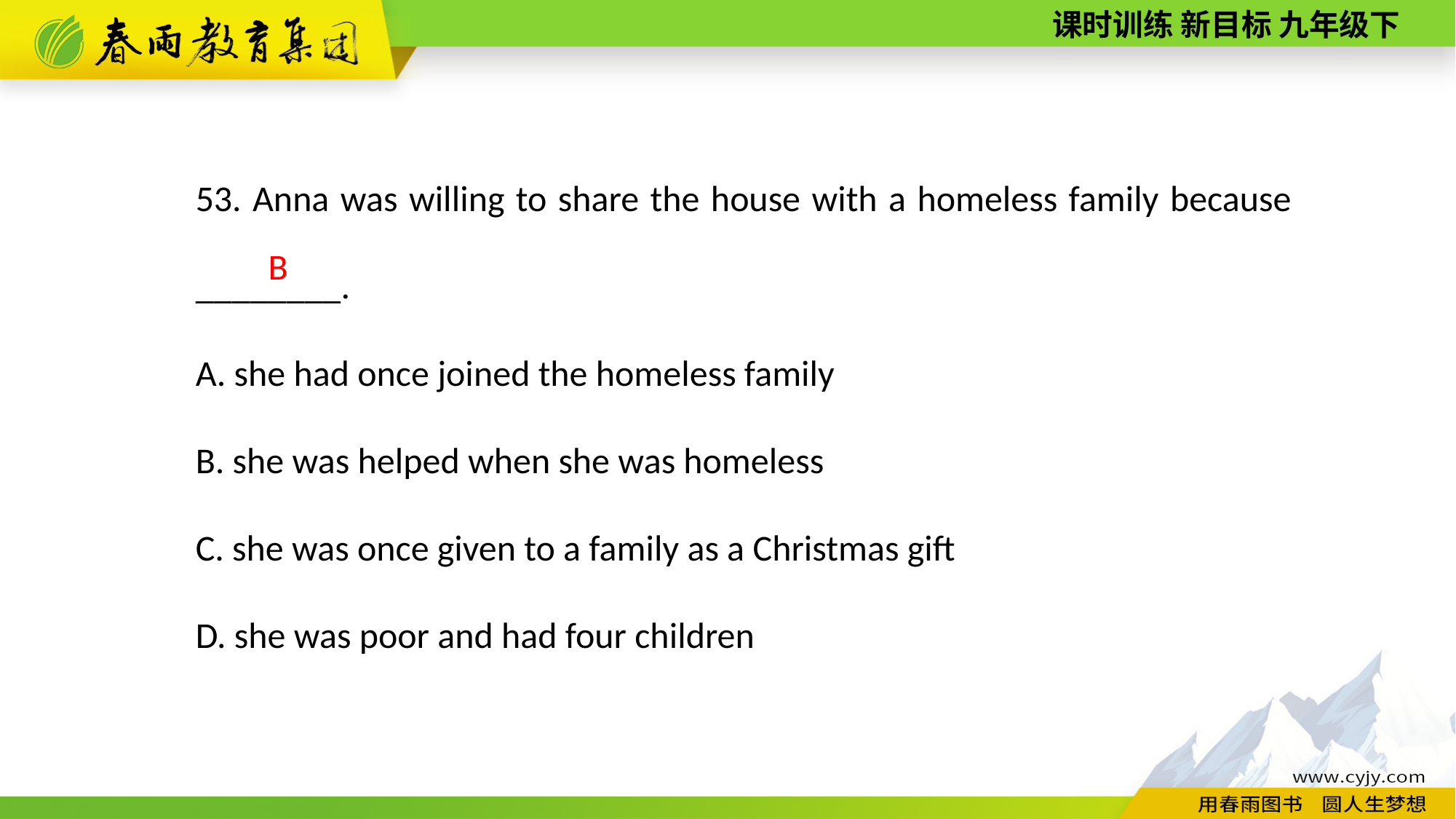

53. Anna was willing to share the house with a homeless family because ________.
A. she had once joined the homeless family
B. she was helped when she was homeless
C. she was once given to a family as a Christmas gift
D. she was poor and had four children
B